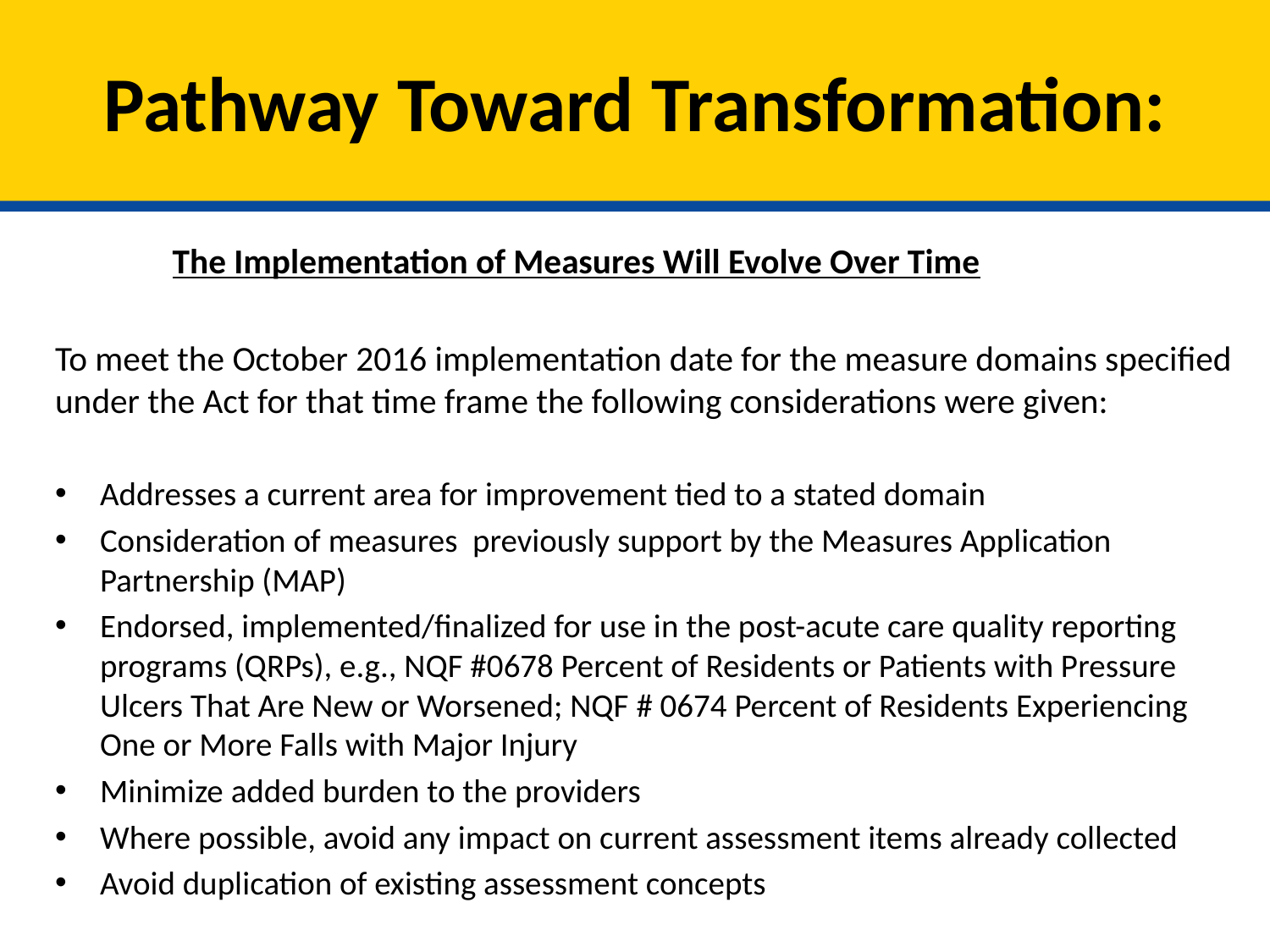

# Pathway Toward Transformation:
               The Implementation of Measures Will Evolve Over Time

To meet the October 2016 implementation date for the measure domains specified under the Act for that time frame the following considerations were given:

Addresses a current area for improvement tied to a stated domain
Consideration of measures  previously support by the Measures Application Partnership (MAP)
Endorsed, implemented/finalized for use in the post-acute care quality reporting programs (QRPs), e.g., NQF #0678 Percent of Residents or Patients with Pressure Ulcers That Are New or Worsened; NQF # 0674 Percent of Residents Experiencing One or More Falls with Major Injury
Minimize added burden to the providers
Where possible, avoid any impact on current assessment items already collected
Avoid duplication of existing assessment concepts